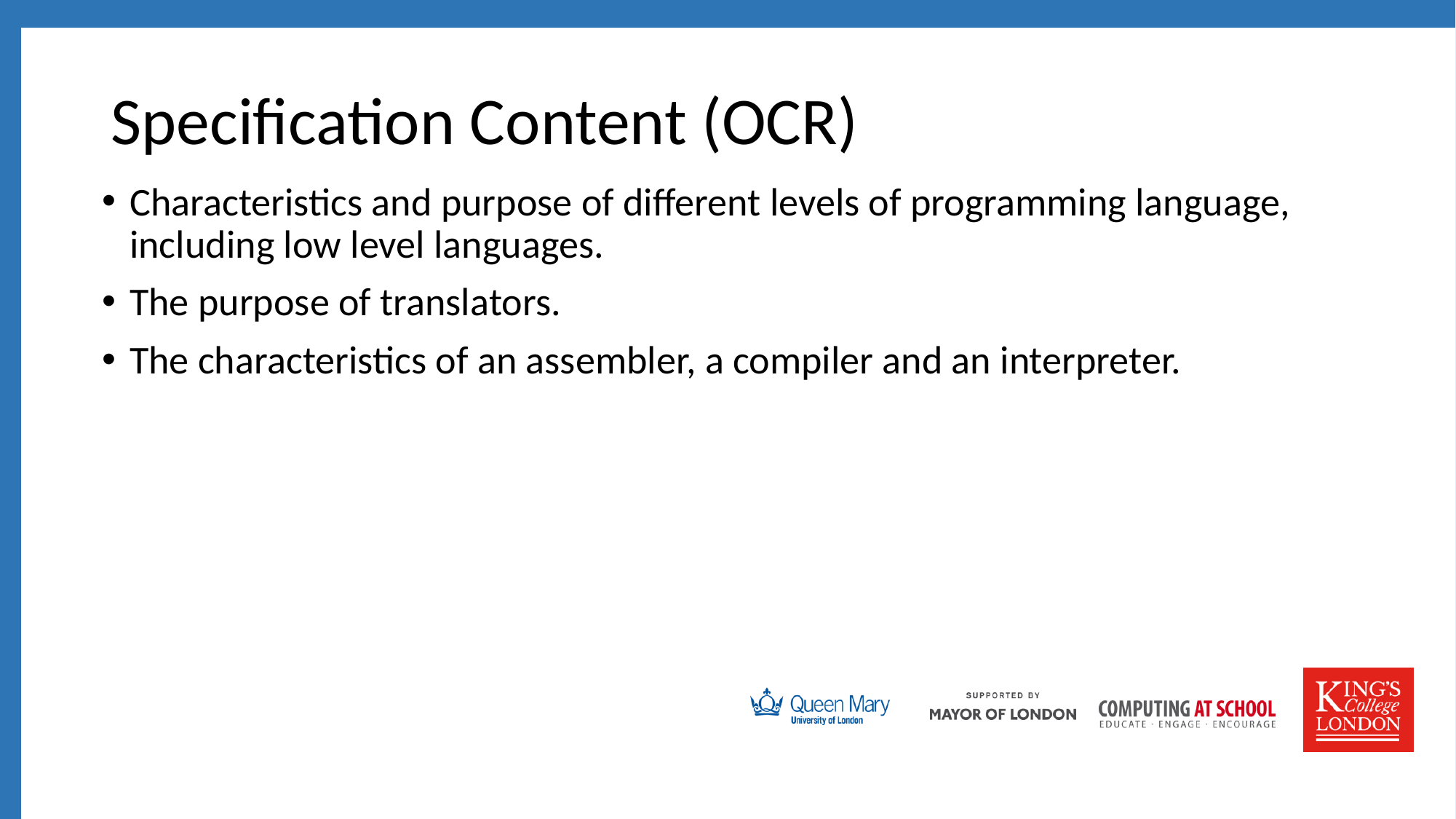

# Specification Content (OCR)
Characteristics and purpose of different levels of programming language, including low level languages.
The purpose of translators.
The characteristics of an assembler, a compiler and an interpreter.